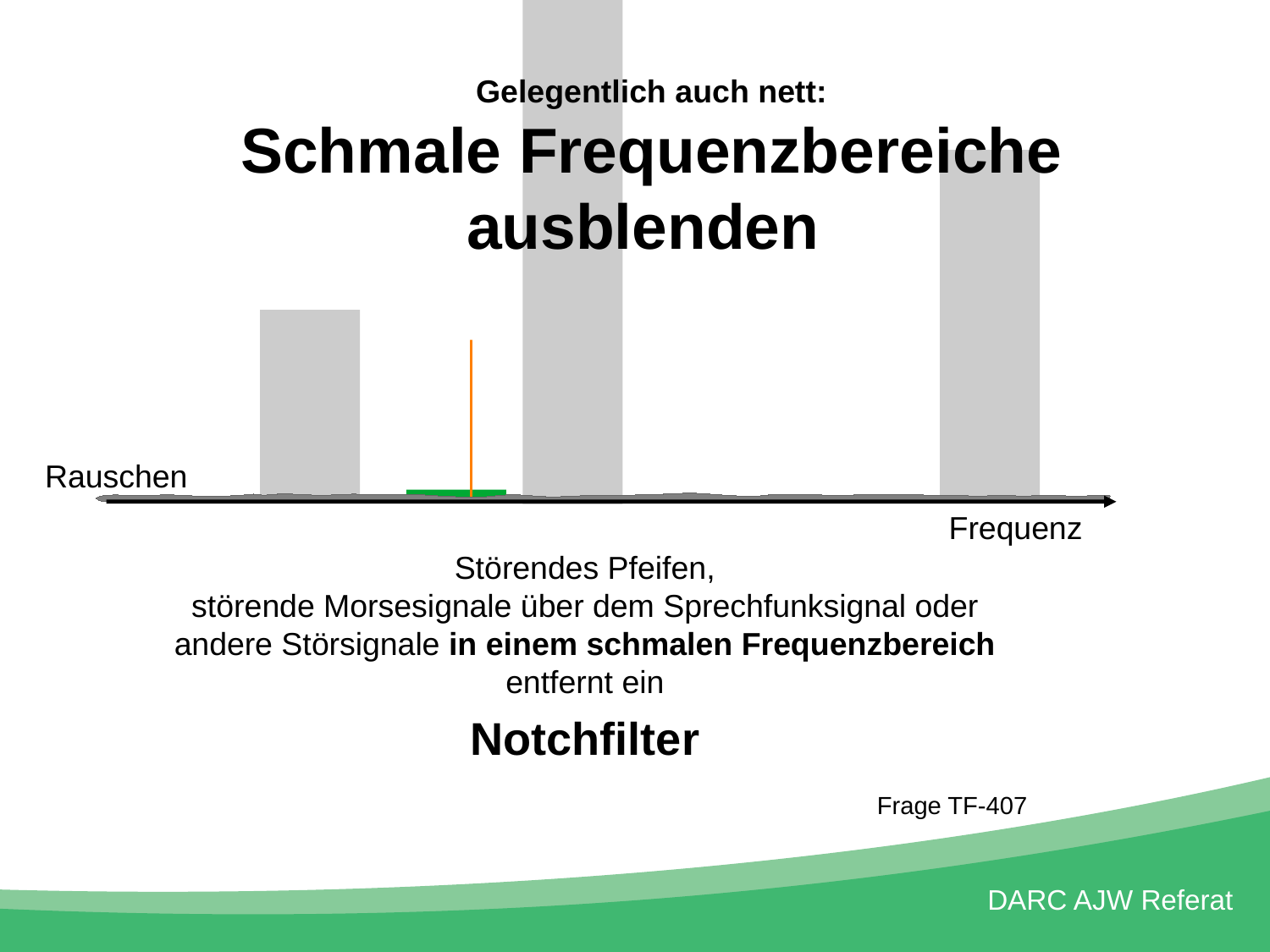

Gelegentlich auch nett:
Schmale Frequenzbereiche
ausblenden

Rauschen

Frequenz
Störendes Pfeifen,
störende Morsesignale über dem Sprechfunksignal oder
andere Störsignale in einem schmalen Frequenzbereich
entfernt ein
Notchfilter
Frage TF-407